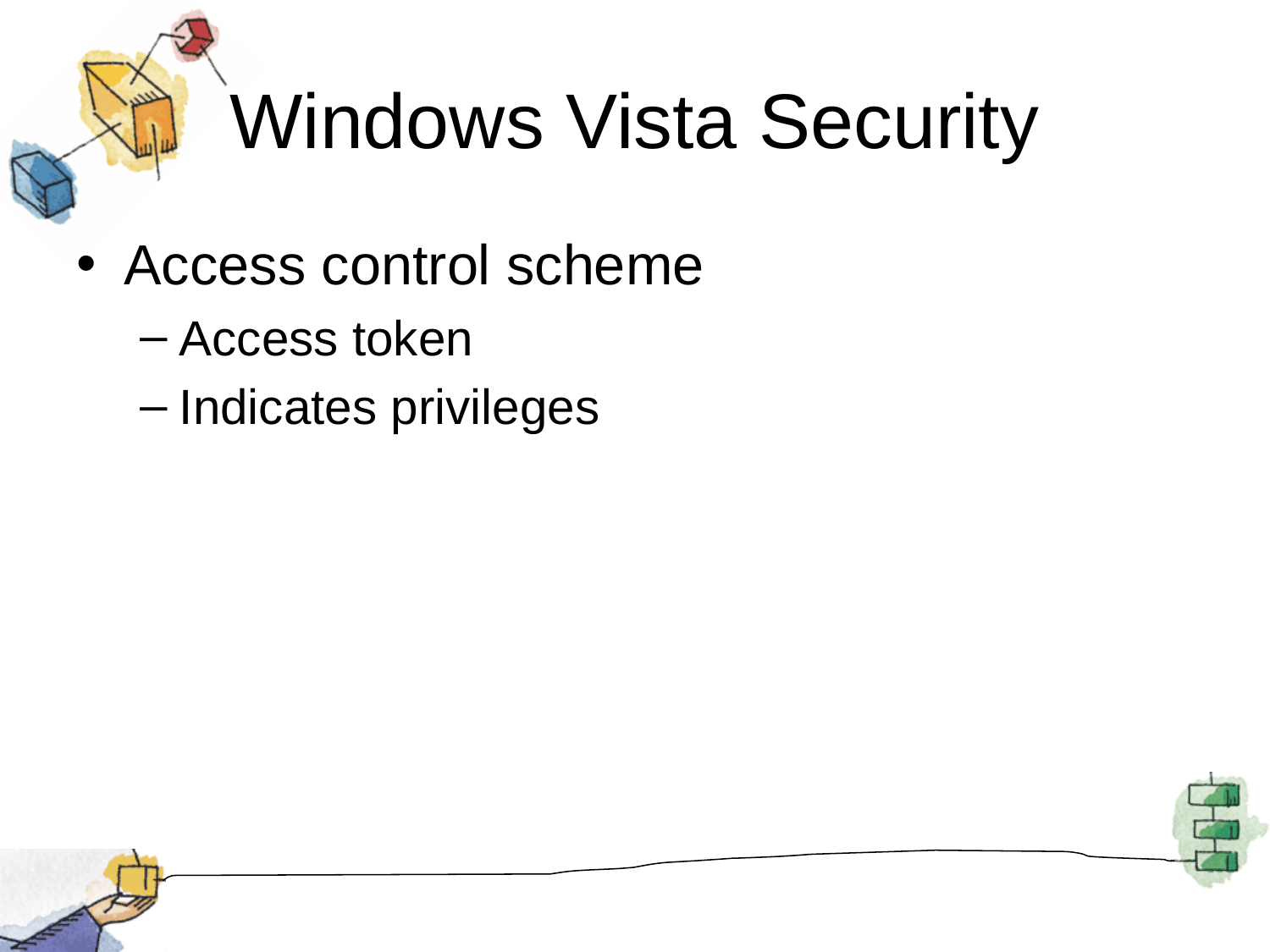

# Windows Vista Security
Access control scheme
Access token
Indicates privileges